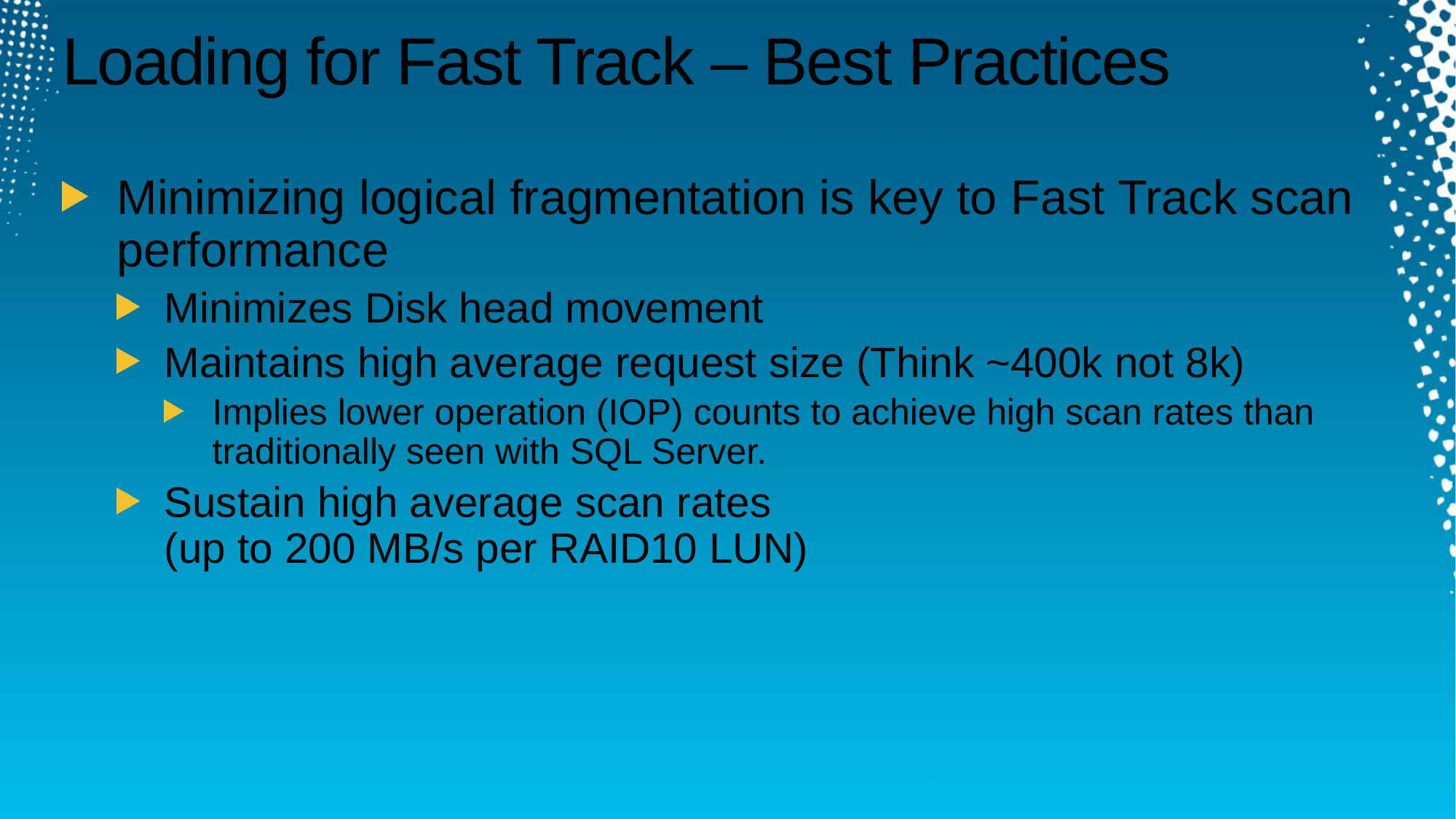

# Loading for Fast Track – Best Practices
Minimizing logical fragmentation is key to Fast Track scan performance
Minimizes Disk head movement
Maintains high average request size (Think ~400k not 8k)
Implies lower operation (IOP) counts to achieve high scan rates than traditionally seen with SQL Server.
Sustain high average scan rates
(up to 200 MB/s per RAID10 LUN)